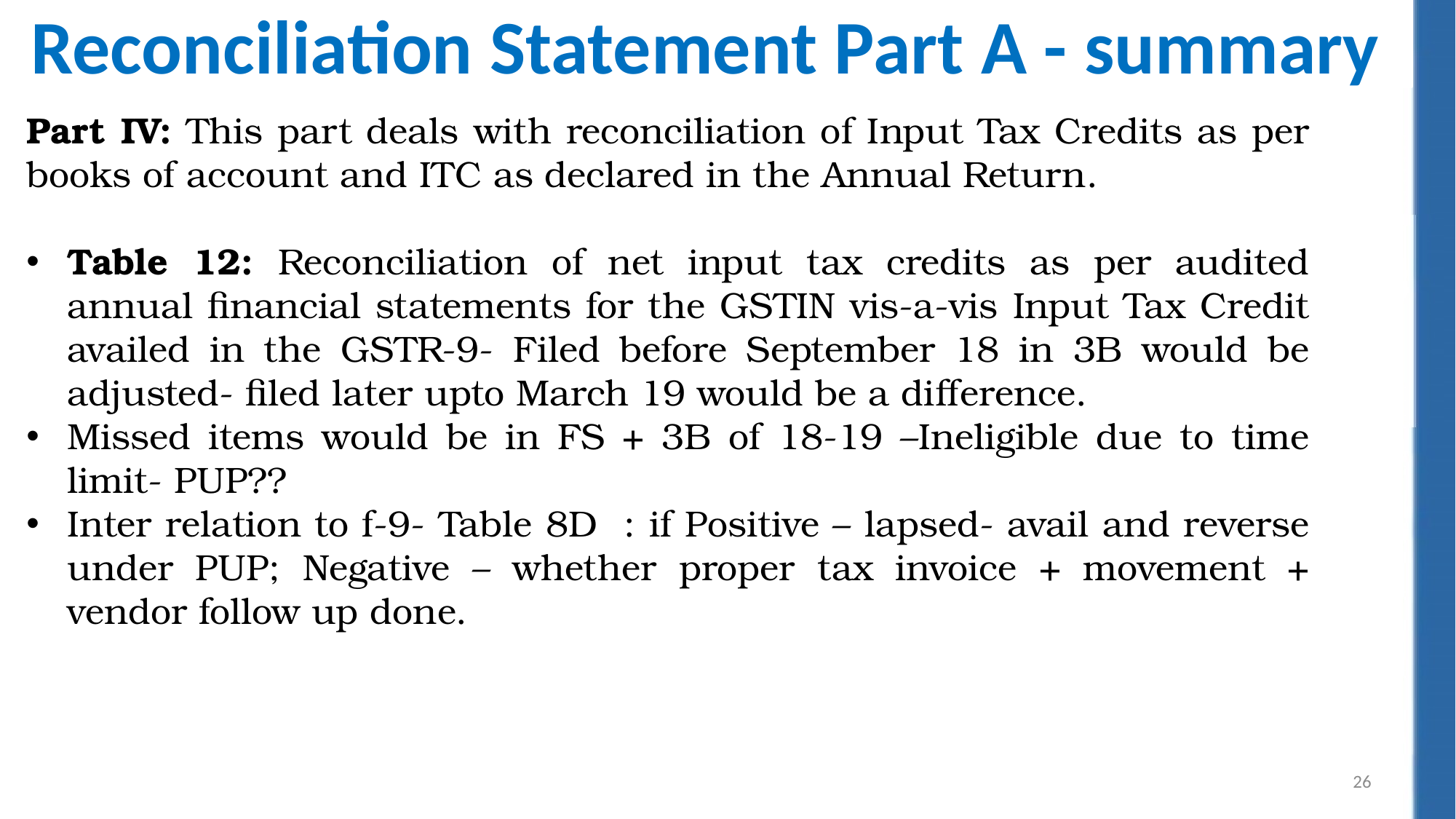

Reconciliation Statement Part A - summary
Part IV: This part deals with reconciliation of Input Tax Credits as per books of account and ITC as declared in the Annual Return.

Table 12: Reconciliation of net input tax credits as per audited annual financial statements for the GSTIN vis-a-vis Input Tax Credit availed in the GSTR-9- Filed before September 18 in 3B would be adjusted- filed later upto March 19 would be a difference.
Missed items would be in FS + 3B of 18-19 –Ineligible due to time limit- PUP??
Inter relation to f-9- Table 8D  : if Positive – lapsed- avail and reverse under PUP; Negative – whether proper tax invoice + movement + vendor follow up done.

26